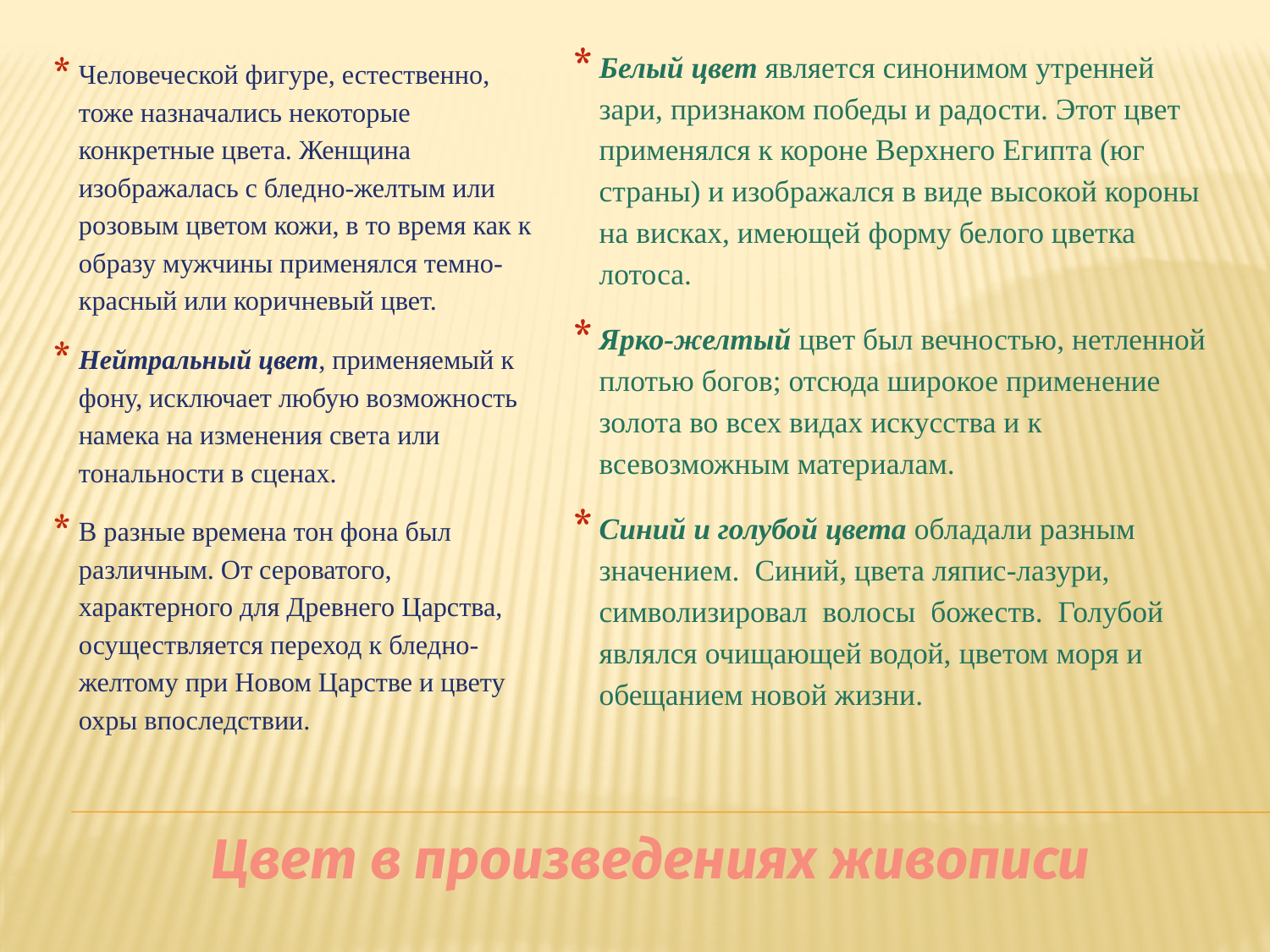

Белый цвет является синонимом утренней зари, признаком победы и радости. Этот цвет применялся к короне Верхнего Египта (юг страны) и изображался в виде высокой короны на висках, имеющей форму белого цветка лотоса.
Ярко-желтый цвет был вечностью, нетленной плотью богов; отсюда широкое применение золота во всех видах искусства и к всевозможным материалам.
Синий и голубой цвета обладали разным значением.  Синий, цвета ляпис-лазури, символизировал  волосы  божеств.  Голубой являлся очищающей водой, цветом моря и обещанием новой жизни.

Человеческой фигуре, естественно, тоже назначались некоторые конкретные цвета. Женщина изображалась с бледно-желтым или розовым цветом кожи, в то время как к образу мужчины применялся темно-красный или коричневый цвет.
Нейтральный цвет, применяемый к фону, исключает любую возможность намека на изменения света или тональности в сценах.
В разные времена тон фона был различным. От сероватого, характерного для Древнего Царства, осуществляется переход к бледно-желтому при Новом Царстве и цвету охры впоследствии.

# Цвет в произведениях живописи